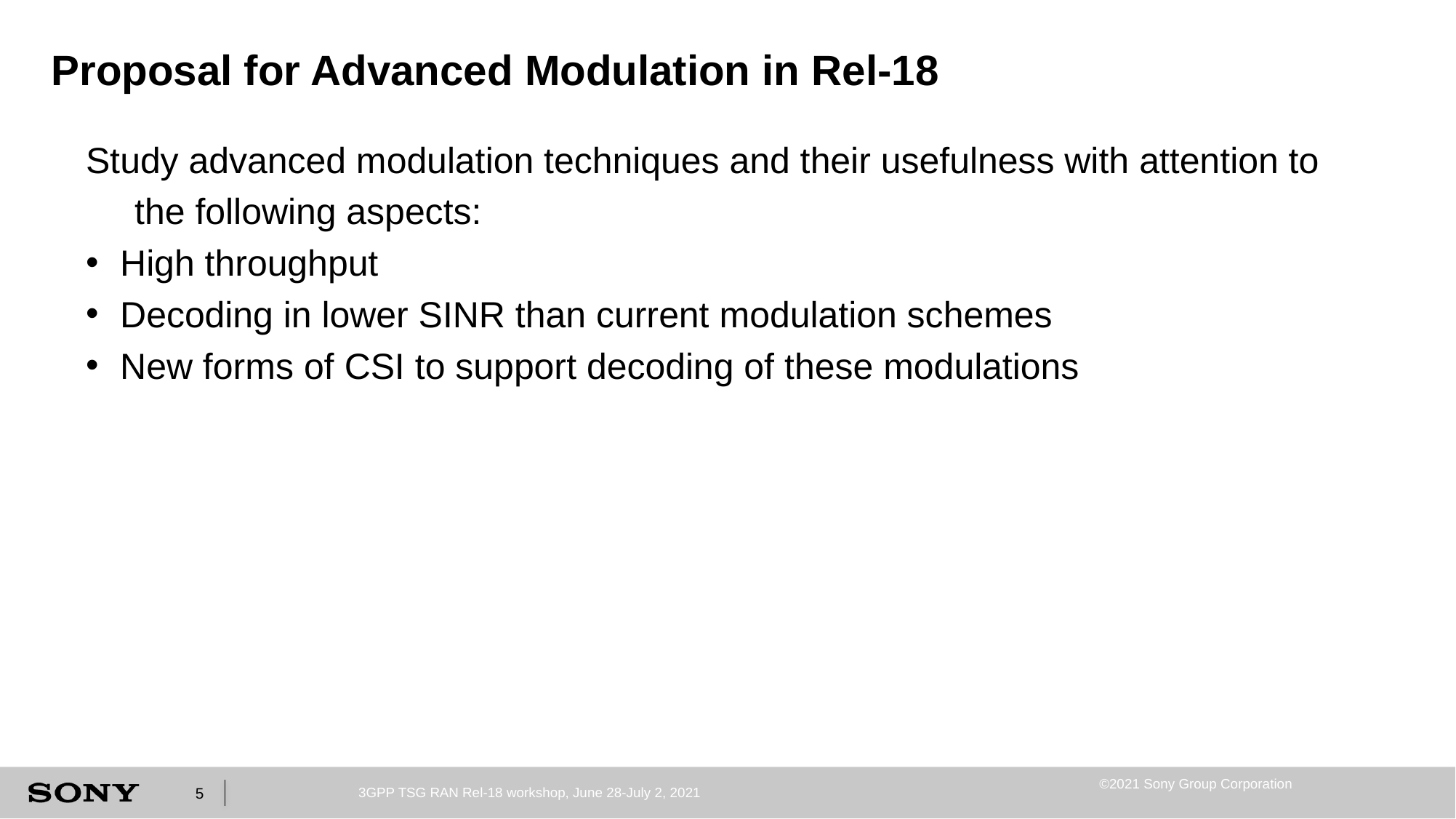

# Proposal for Advanced Modulation in Rel-18
Study advanced modulation techniques and their usefulness with attention to the following aspects:
High throughput
Decoding in lower SINR than current modulation schemes
New forms of CSI to support decoding of these modulations